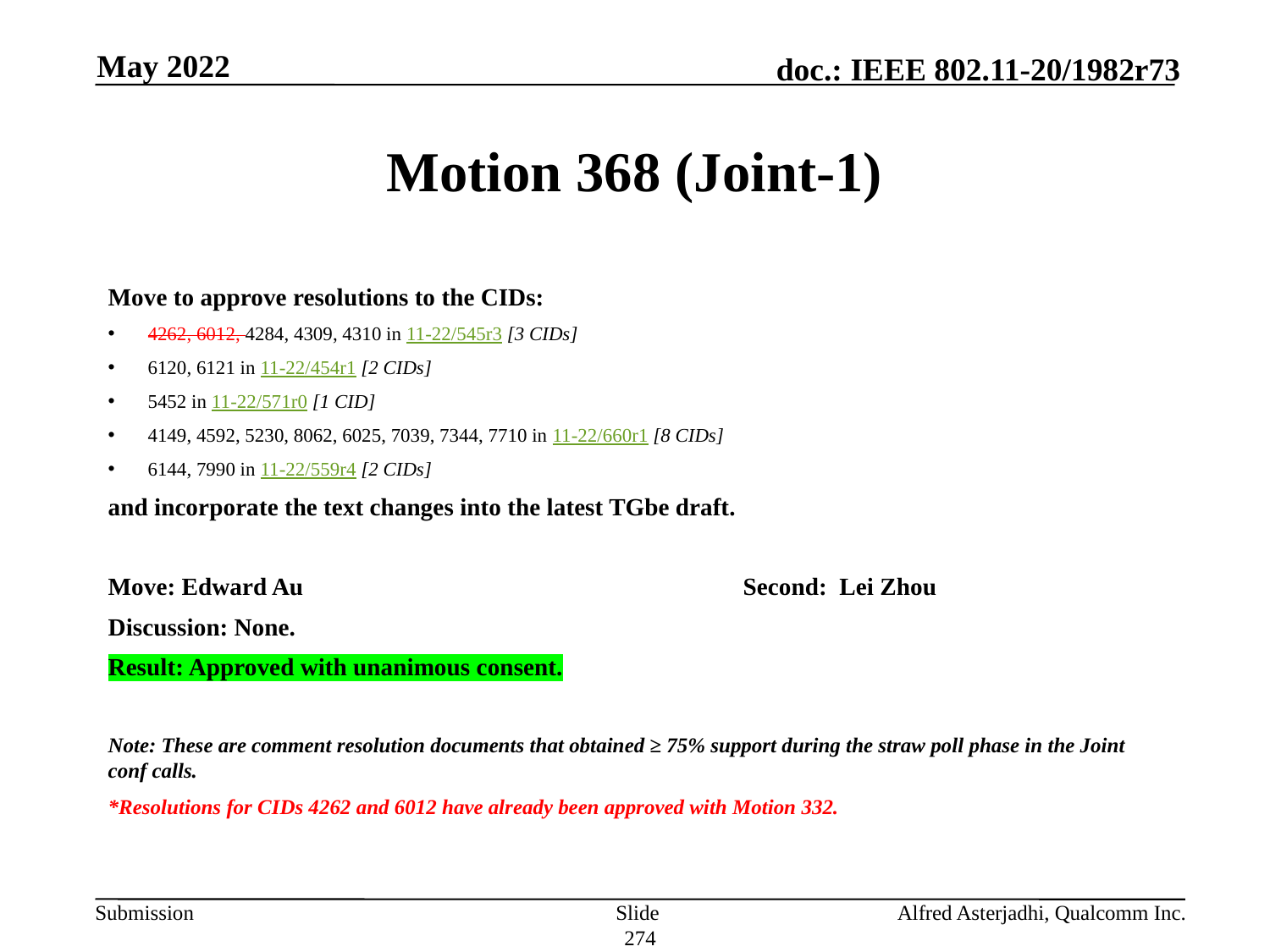

May 2022
# Motion 368 (Joint-1)
Move to approve resolutions to the CIDs:
4262, 6012, 4284, 4309, 4310 in 11-22/545r3 [3 CIDs]
6120, 6121 in 11-22/454r1 [2 CIDs]
5452 in 11-22/571r0 [1 CID]
4149, 4592, 5230, 8062, 6025, 7039, 7344, 7710 in 11-22/660r1 [8 CIDs]
6144, 7990 in 11-22/559r4 [2 CIDs]
and incorporate the text changes into the latest TGbe draft.

Move: Edward Au				Second:  Lei Zhou
Discussion: None.
Result: Approved with unanimous consent.

Note: These are comment resolution documents that obtained ≥ 75% support during the straw poll phase in the Joint conf calls.
*Resolutions for CIDs 4262 and 6012 have already been approved with Motion 332.
Slide 274
Alfred Asterjadhi, Qualcomm Inc.